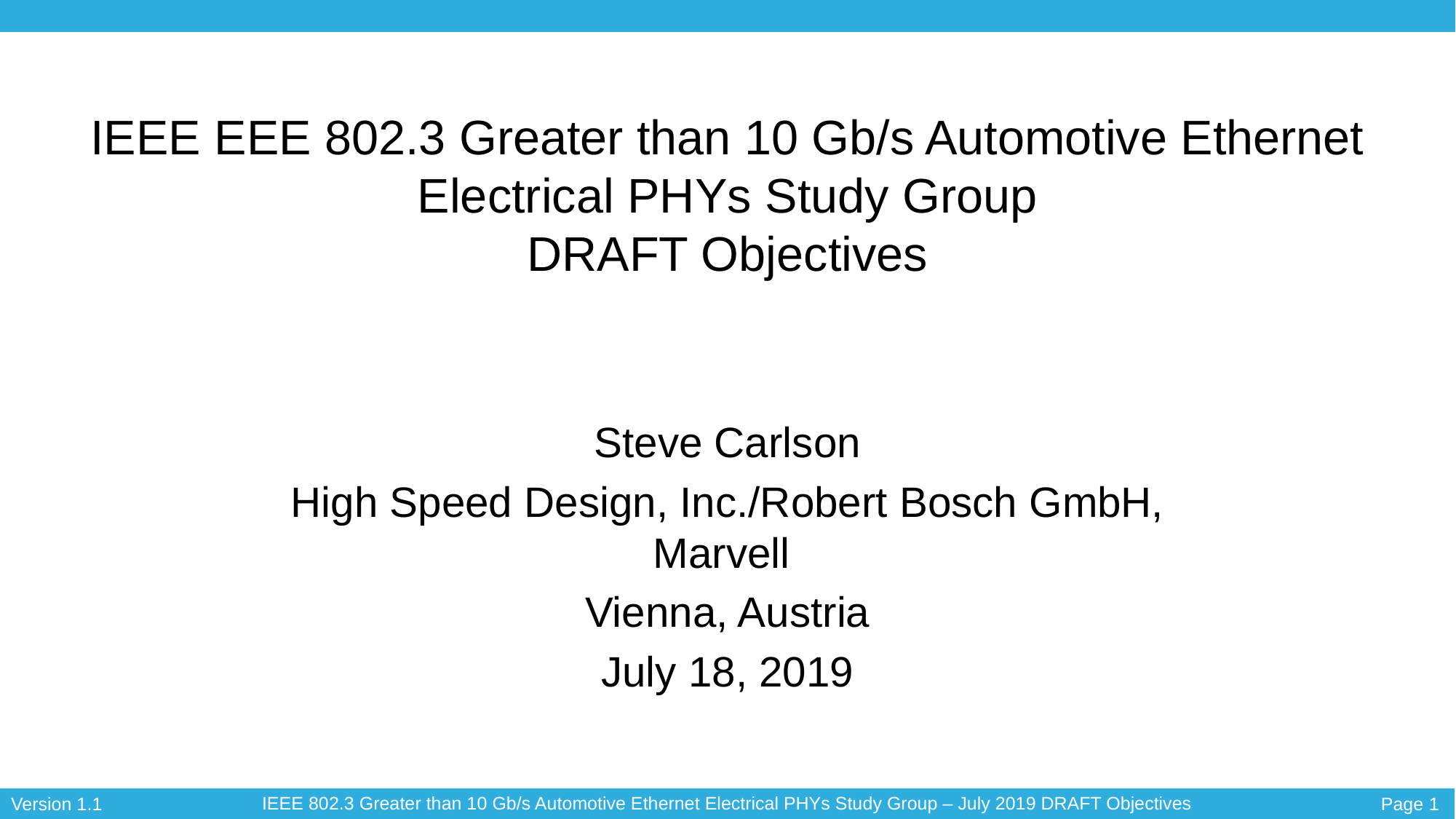

# IEEE EEE 802.3 Greater than 10 Gb/s Automotive Ethernet Electrical PHYs Study Group DRAFT Objectives
Steve Carlson
High Speed Design, Inc./Robert Bosch GmbH, Marvell
Vienna, Austria
July 18, 2019